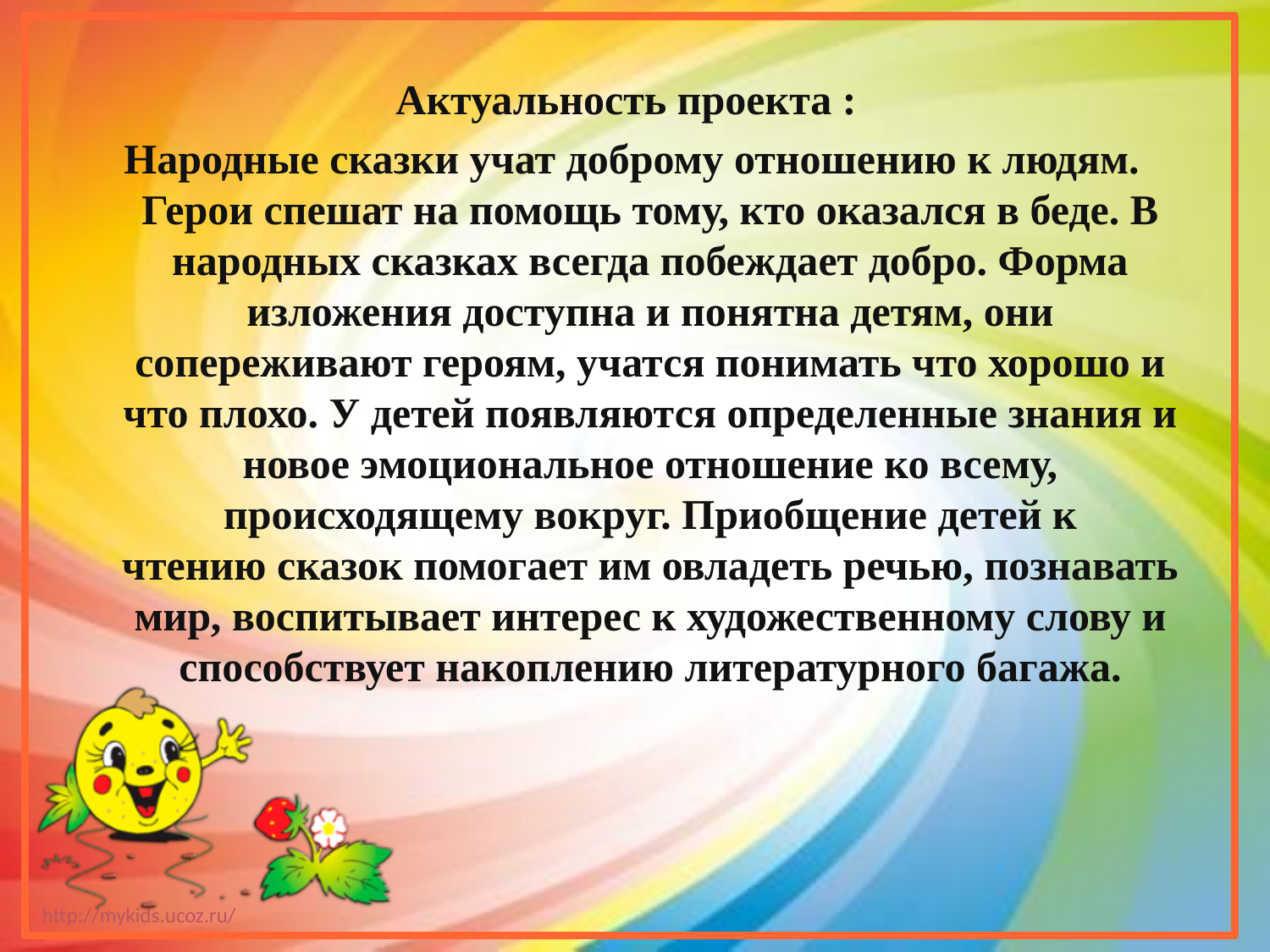

Актуальность проекта :
 Народные сказки учат доброму отношению к людям. Герои спешат на помощь тому, кто оказался в беде. В народных сказках всегда побеждает добро. Форма изложения доступна и понятна детям, они сопереживают героям, учатся понимать что хорошо и что плохо. У детей появляются определенные знания и новое эмоциональное отношение ко всему, происходящему вокруг. Приобщение детей к чтению сказок помогает им овладеть речью, познавать мир, воспитывает интерес к художественному слову и способствует накоплению литературного багажа.